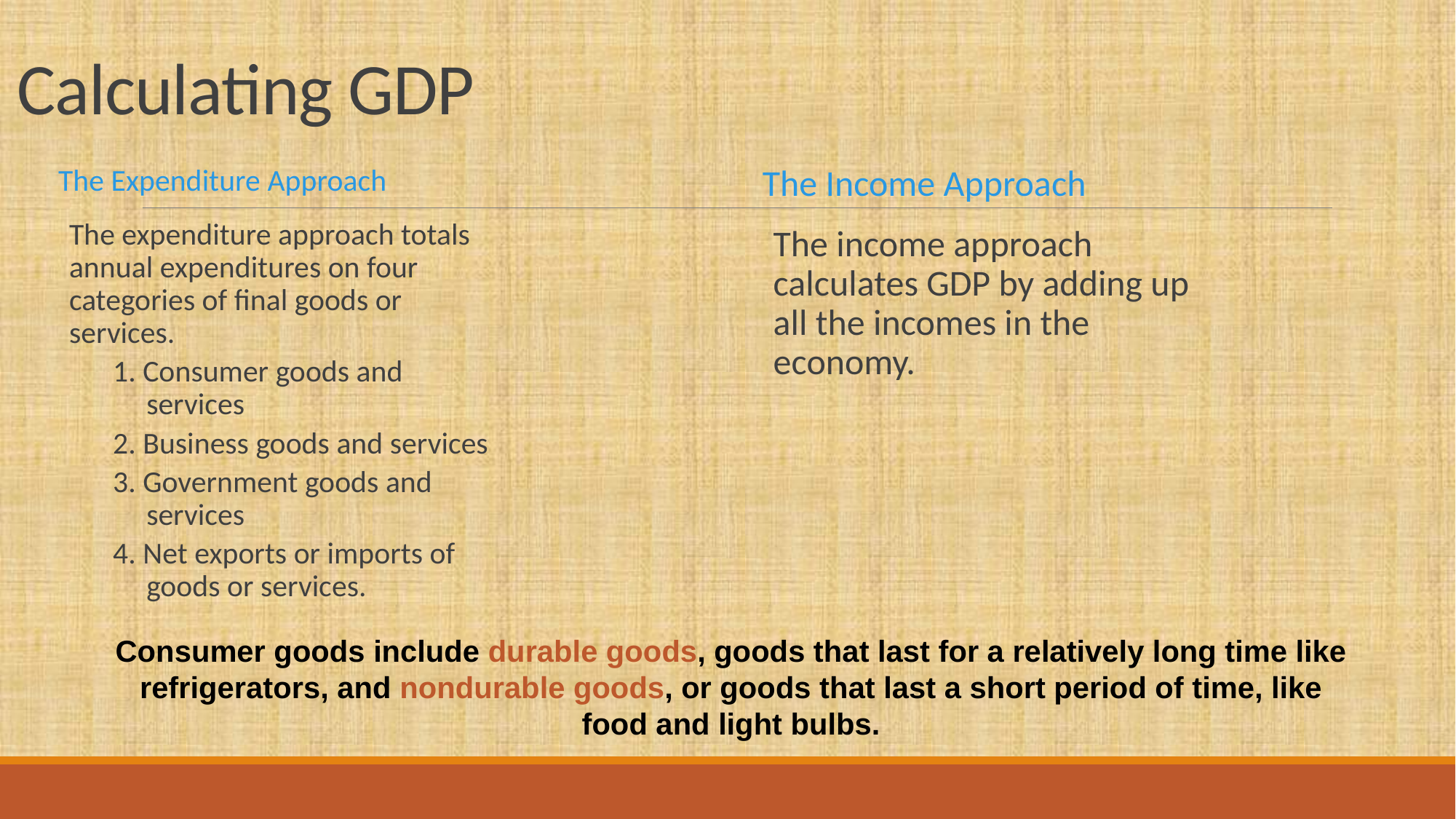

# Calculating GDP
The Income Approach
The income approach calculates GDP by adding up all the incomes in the economy.

The Expenditure Approach
The expenditure approach totals annual expenditures on four categories of final goods or services.
1. Consumer goods and services
2. Business goods and services
3. Government goods and services
4. Net exports or imports of goods or services.
Consumer goods include durable goods, goods that last for a relatively long time like refrigerators, and nondurable goods, or goods that last a short period of time, like food and light bulbs.